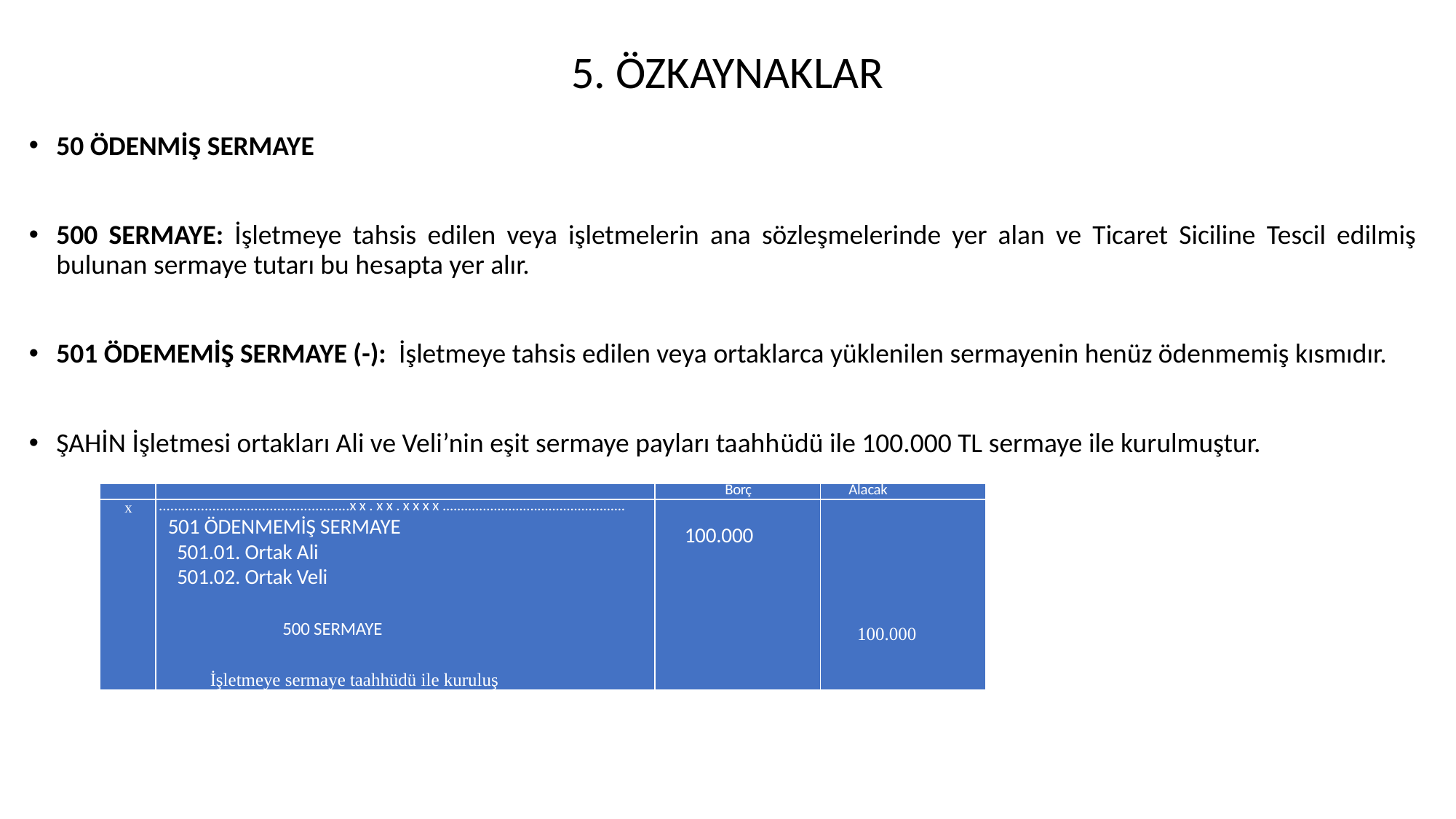

# 5. ÖZKAYNAKLAR
50 ÖDENMİŞ SERMAYE

500 SERMAYE: İşletmeye tahsis edilen veya işletmelerin ana sözleşmelerinde yer alan ve Ticaret Siciline Tescil edilmiş bulunan sermaye tutarı bu hesapta yer alır.

501 ÖDEMEMİŞ SERMAYE (-):  İşletmeye tahsis edilen veya ortaklarca yüklenilen sermayenin henüz ödenmemiş kısmıdır.

ŞAHİN İşletmesi ortakları Ali ve Veli’nin eşit sermaye payları taahhüdü ile 100.000 TL sermaye ile kurulmuştur.
|  |  | Borç | Alacak |
| --- | --- | --- | --- |
| x | ..................................................xx.xx.xxxx.................................................. 501 ÖDENMEMİŞ SERMAYE 501.01. Ortak Ali 501.02. Ortak Veli 500 SERMAYE İşletmeye sermaye taahhüdü ile kuruluş | 100.000 | 100.000 |